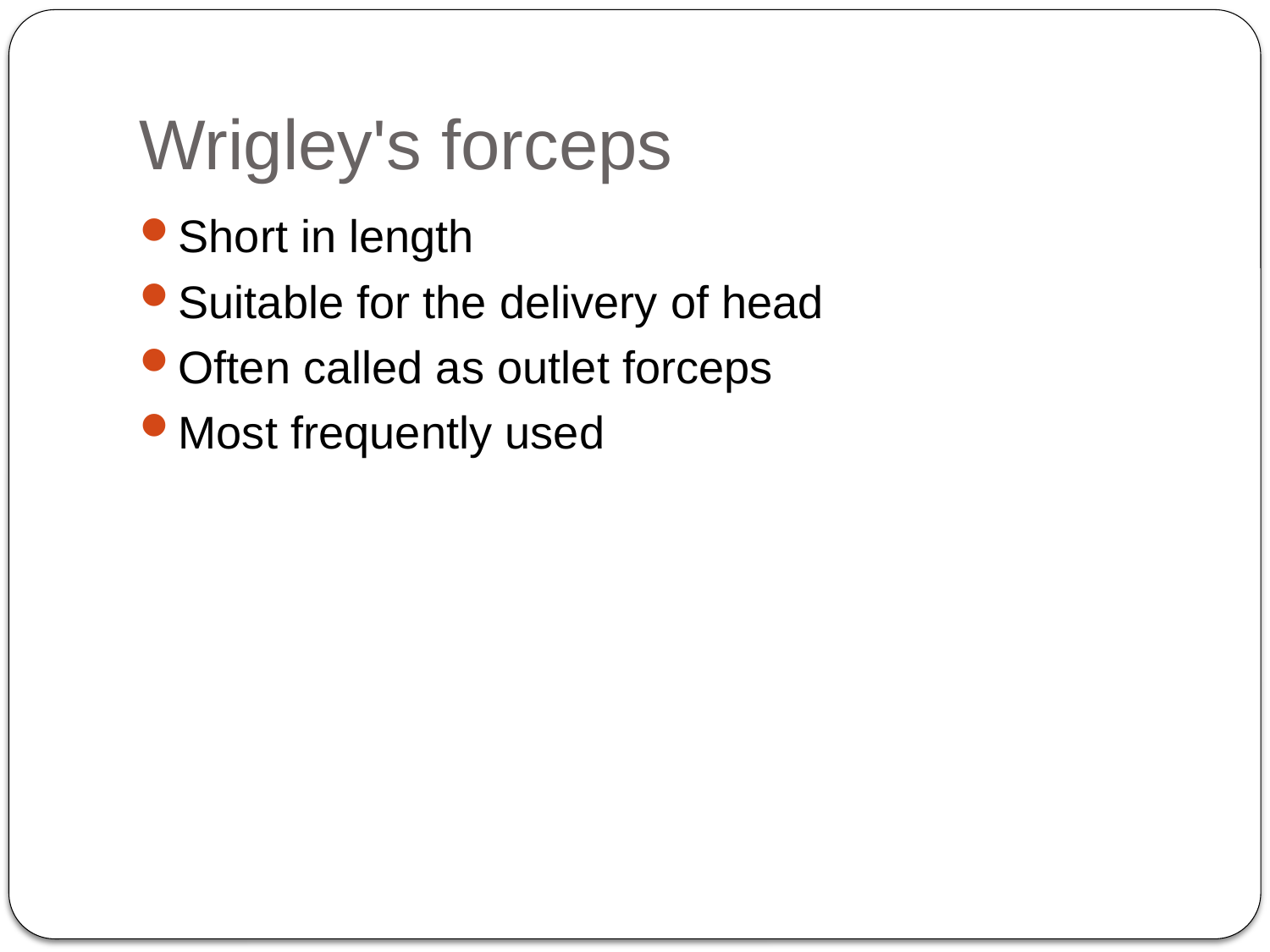

# Wrigley's forceps
Short in length
Suitable for the delivery of head
Often called as outlet forceps
Most frequently used